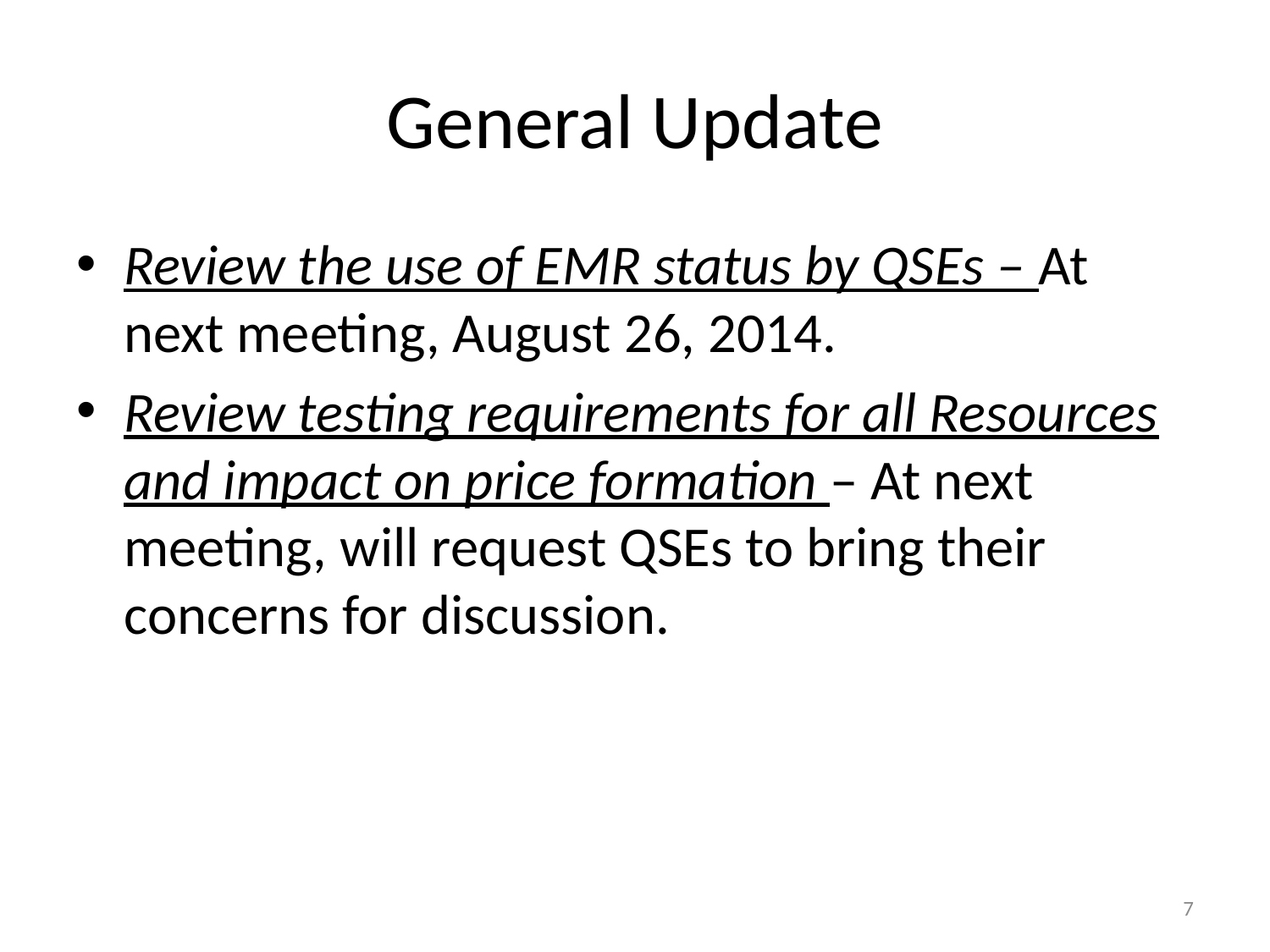

# General Update
Review the use of EMR status by QSEs – At next meeting, August 26, 2014.
Review testing requirements for all Resources and impact on price formation – At next meeting, will request QSEs to bring their concerns for discussion.

7